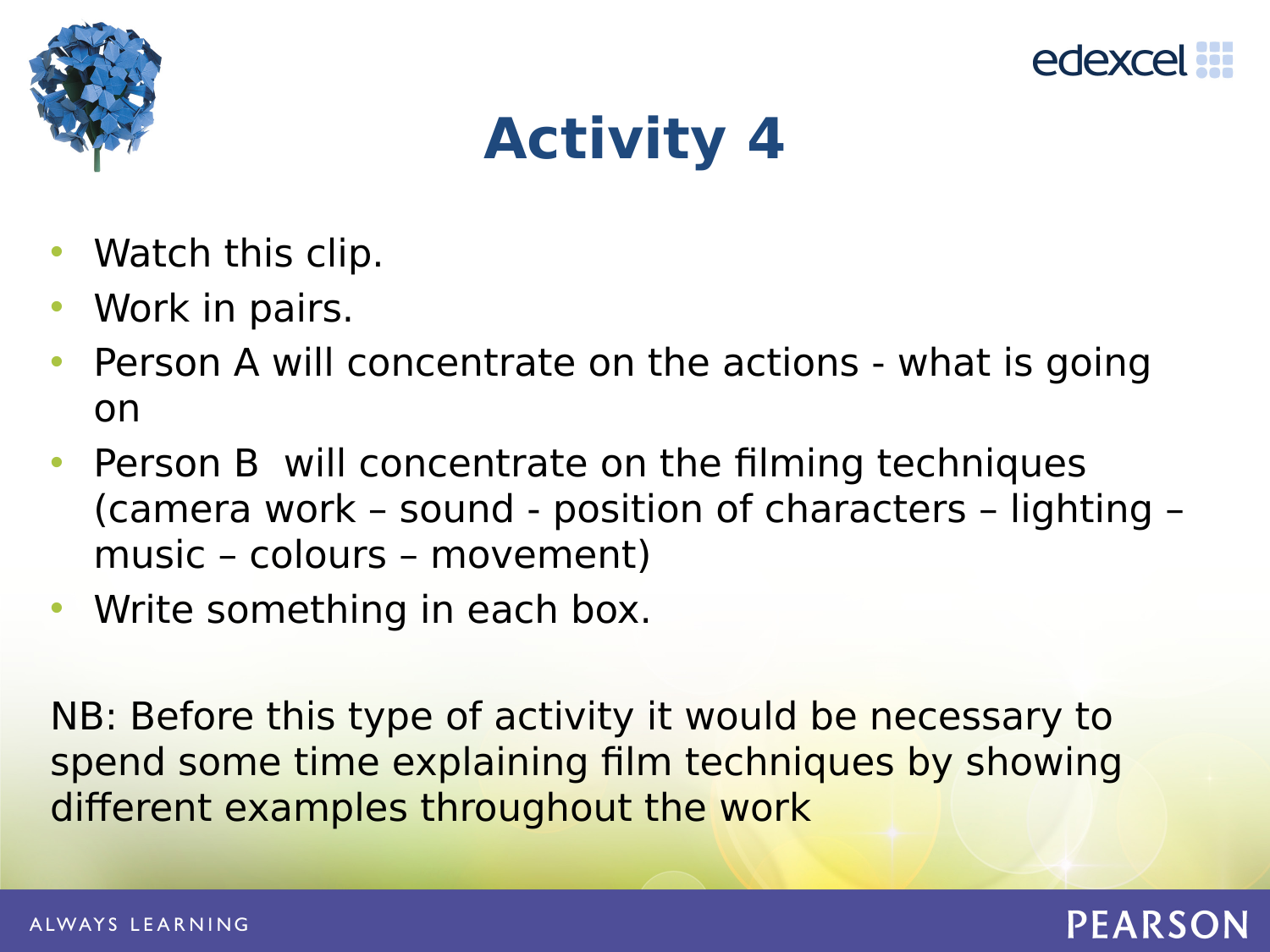

# Activity 4
Watch this clip.
Work in pairs.
Person A will concentrate on the actions - what is going on
Person B  will concentrate on the filming techniques (camera work – sound - position of characters – lighting – music – colours – movement)
Write something in each box.

NB: Before this type of activity it would be necessary to spend some time explaining film techniques by showing different examples throughout the work